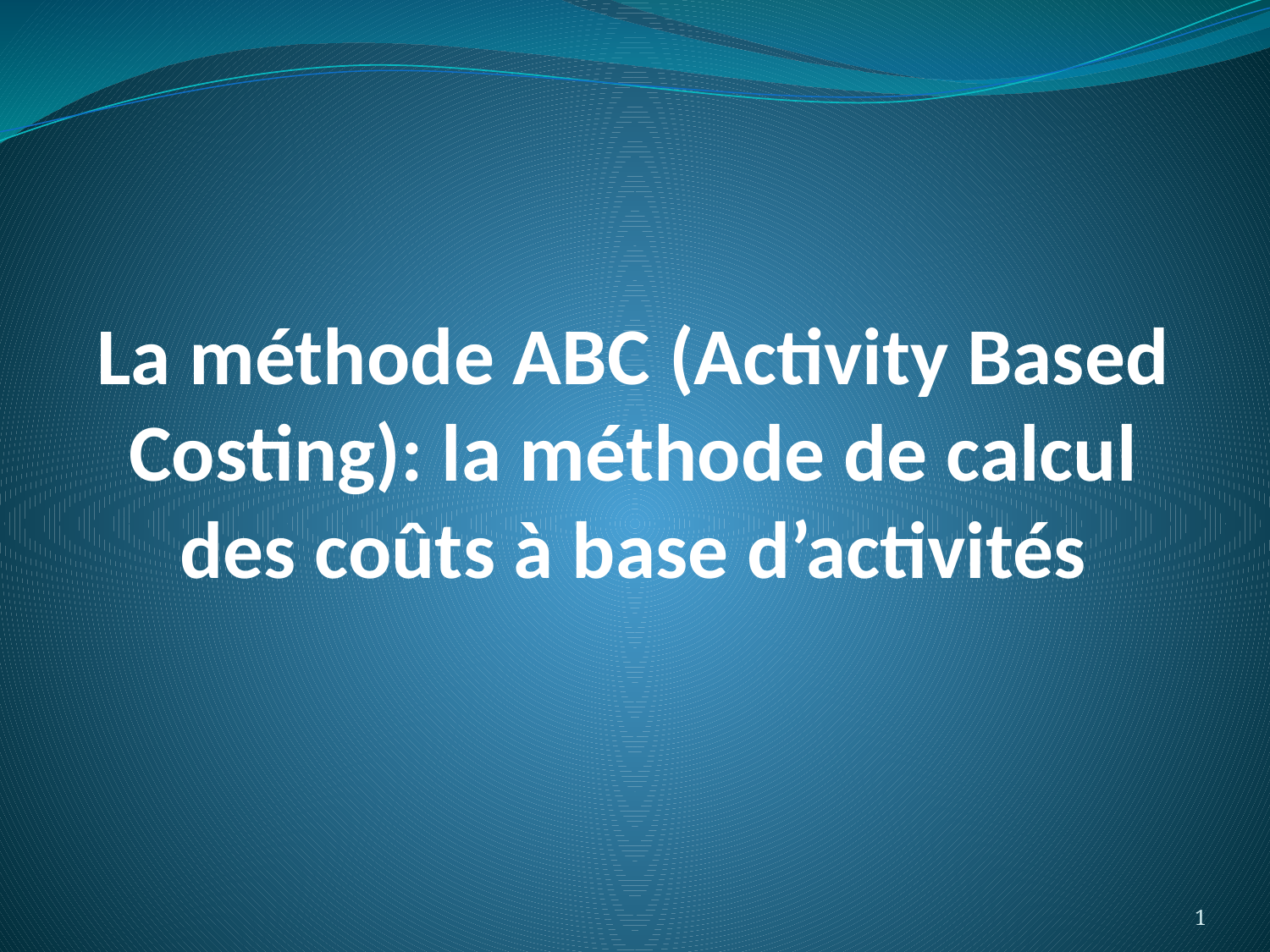

# La méthode ABC (Activity Based Costing): la méthode de calcul des coûts à base d’activités

1